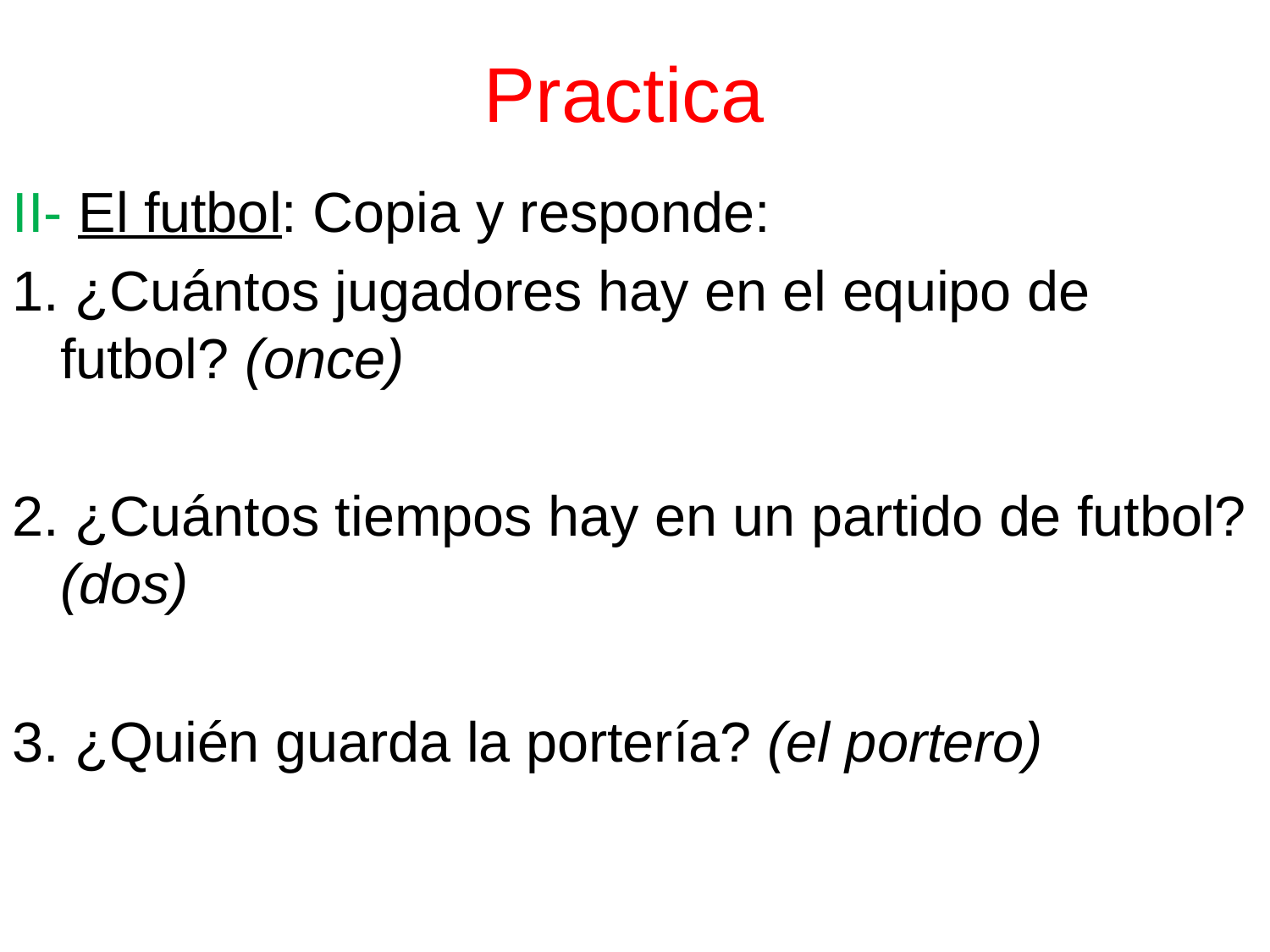

Practica
II- El futbol: Copia y responde:
1. ¿Cuántos jugadores hay en el equipo de futbol? (once)

2. ¿Cuántos tiempos hay en un partido de futbol? (dos)

3. ¿Quién guarda la portería? (el portero)